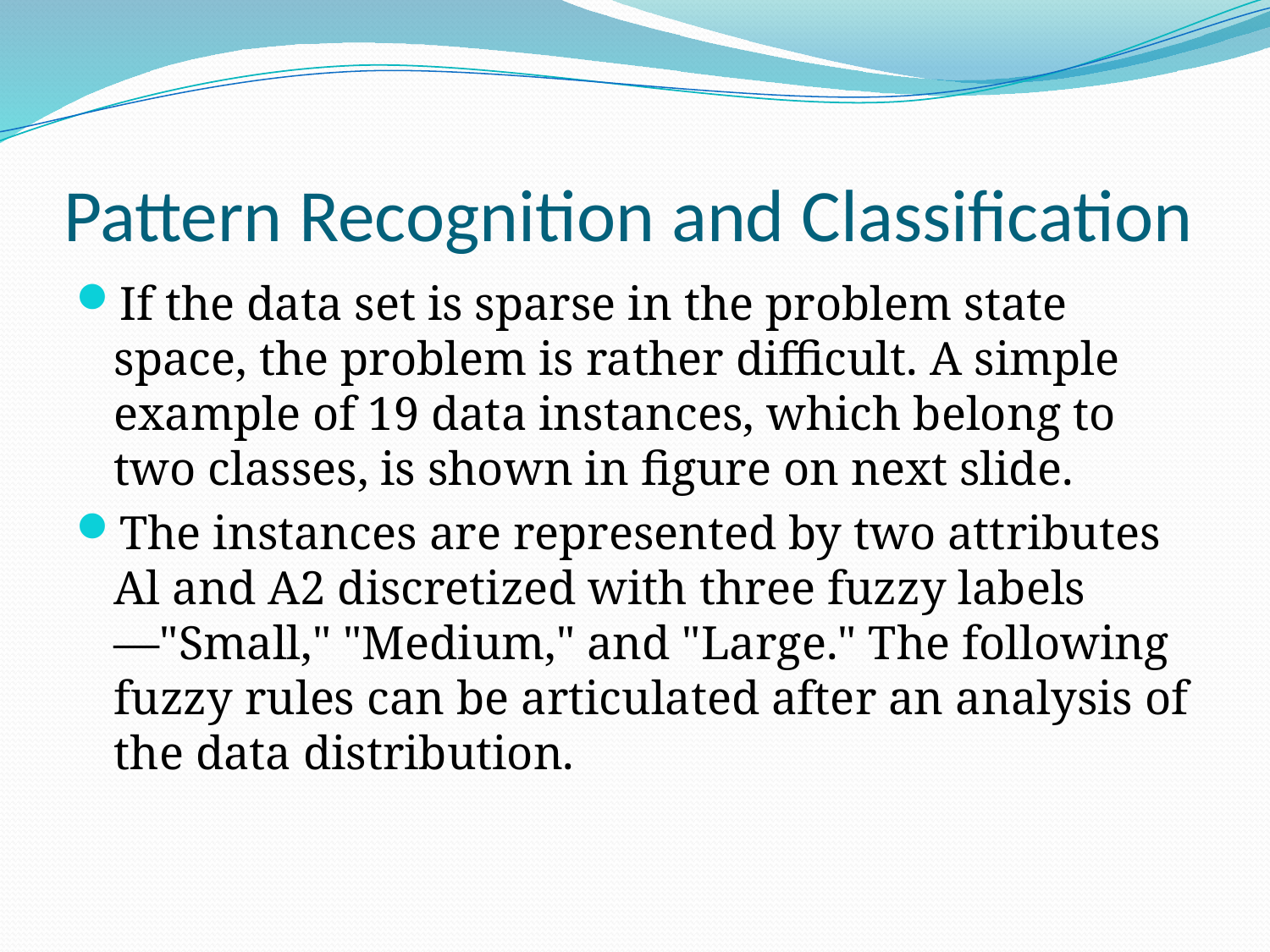

# Pattern Recognition and Classification
If the data set is sparse in the problem state space, the problem is rather difficult. A simple example of 19 data instances, which belong to two classes, is shown in figure on next slide.
The instances are represented by two attributes Al and A2 discretized with three fuzzy labels—"Small," "Medium," and "Large." The following fuzzy rules can be articulated after an analysis of the data distribution.